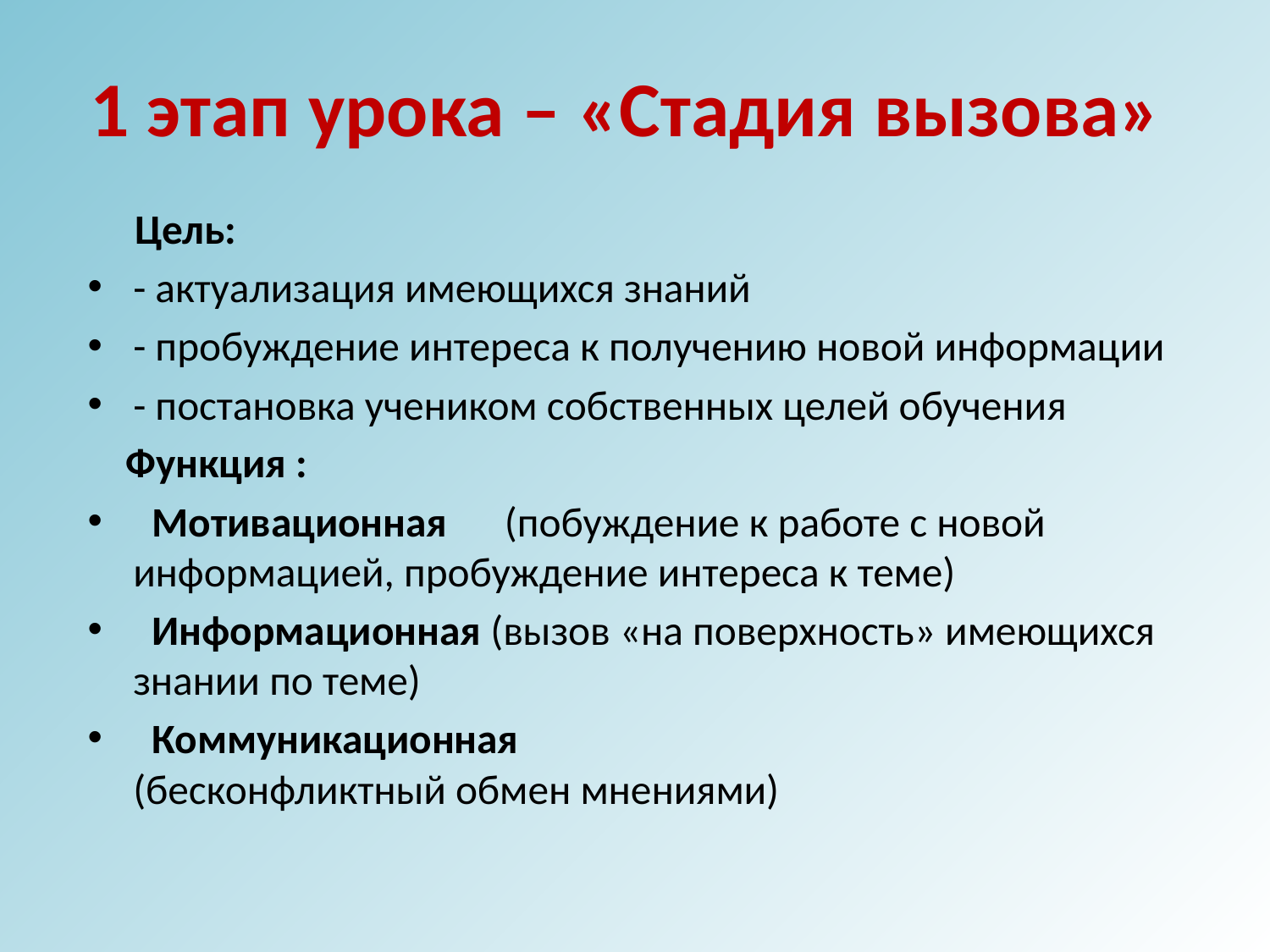

# 1 этап урока – «Стадия вызова»
     Цель:
- актуализация имеющихся знаний
- пробуждение интереса к получению новой информации
- постановка учеником собственных целей обучения
    Функция :
  Мотивационная      (побуждение к работе с новой информацией, пробуждение интереса к теме)
  Информационная (вызов «на поверхность» имеющихся знании по теме)
  Коммуникационная
(бесконфликтный обмен мнениями)